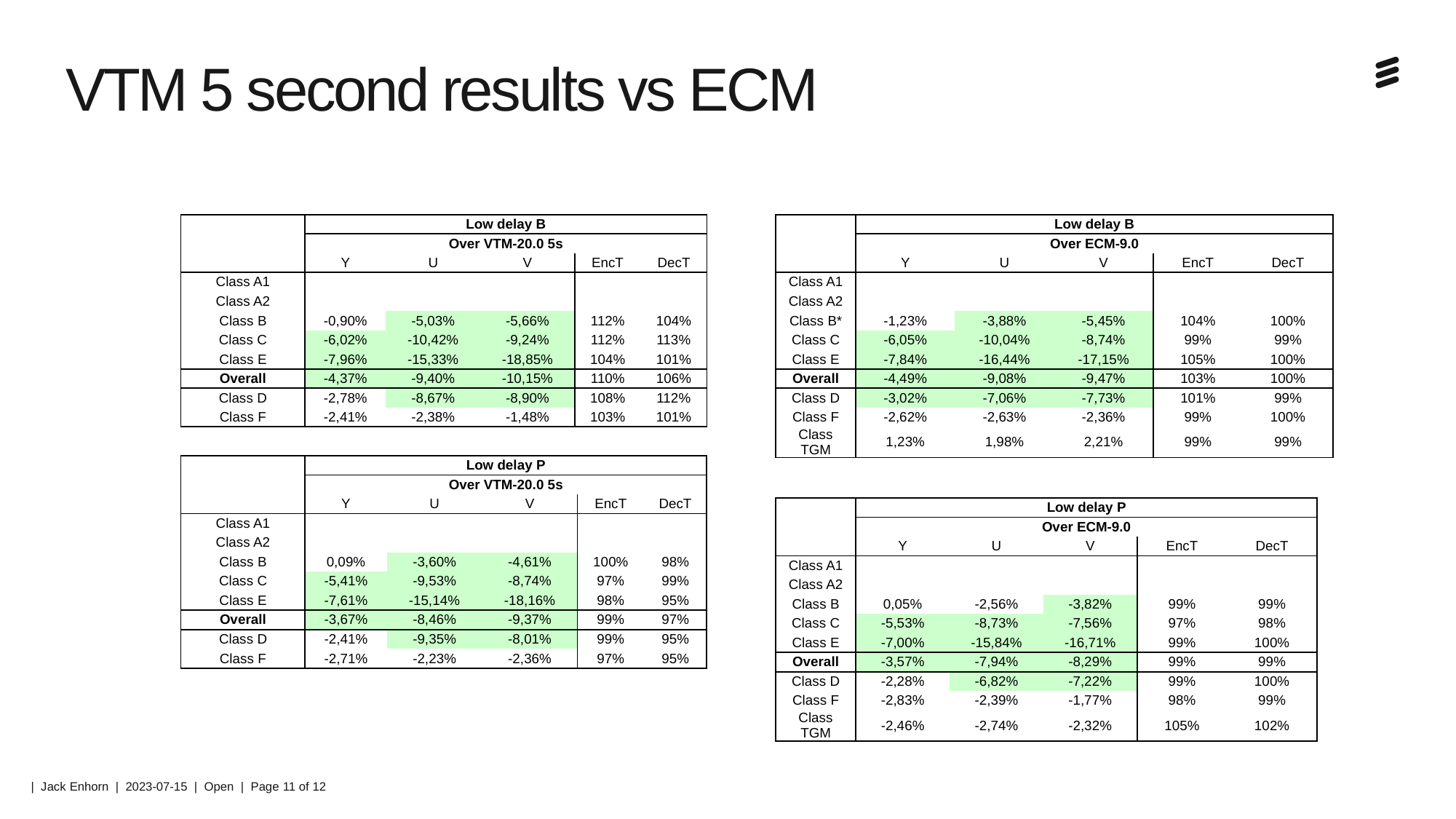

# VTM 5 second results vs ECM
|  | Low delay B |  |  |  |  |
| --- | --- | --- | --- | --- | --- |
|  | Over VTM-20.0 5s |  |  |  |  |
|  | Y | U | V | EncT | DecT |
| Class A1 |  |  |  |  |  |
| Class A2 |  |  |  |  |  |
| Class B | -0,90% | -5,03% | -5,66% | 112% | 104% |
| Class C | -6,02% | -10,42% | -9,24% | 112% | 113% |
| Class E | -7,96% | -15,33% | -18,85% | 104% | 101% |
| Overall | -4,37% | -9,40% | -10,15% | 110% | 106% |
| Class D | -2,78% | -8,67% | -8,90% | 108% | 112% |
| Class F | -2,41% | -2,38% | -1,48% | 103% | 101% |
|  | Low delay B |  |  |  |  |
| --- | --- | --- | --- | --- | --- |
|  | Over ECM-9.0 |  |  |  |  |
|  | Y | U | V | EncT | DecT |
| Class A1 |  |  |  |  |  |
| Class A2 |  |  |  |  |  |
| Class B\* | -1,23% | -3,88% | -5,45% | 104% | 100% |
| Class C | -6,05% | -10,04% | -8,74% | 99% | 99% |
| Class E | -7,84% | -16,44% | -17,15% | 105% | 100% |
| Overall | -4,49% | -9,08% | -9,47% | 103% | 100% |
| Class D | -3,02% | -7,06% | -7,73% | 101% | 99% |
| Class F | -2,62% | -2,63% | -2,36% | 99% | 100% |
| Class TGM | 1,23% | 1,98% | 2,21% | 99% | 99% |

|  | Low delay P |  |  |  |  |
| --- | --- | --- | --- | --- | --- |
|  | Over VTM-20.0 5s |  |  |  |  |
|  | Y | U | V | EncT | DecT |
| Class A1 |  |  |  |  |  |
| Class A2 |  |  |  |  |  |
| Class B | 0,09% | -3,60% | -4,61% | 100% | 98% |
| Class C | -5,41% | -9,53% | -8,74% | 97% | 99% |
| Class E | -7,61% | -15,14% | -18,16% | 98% | 95% |
| Overall | -3,67% | -8,46% | -9,37% | 99% | 97% |
| Class D | -2,41% | -9,35% | -8,01% | 99% | 95% |
| Class F | -2,71% | -2,23% | -2,36% | 97% | 95% |
|  | Low delay P |  |  |  |  |
| --- | --- | --- | --- | --- | --- |
|  | Over ECM-9.0 |  |  |  |  |
|  | Y | U | V | EncT | DecT |
| Class A1 |  |  |  |  |  |
| Class A2 |  |  |  |  |  |
| Class B | 0,05% | -2,56% | -3,82% | 99% | 99% |
| Class C | -5,53% | -8,73% | -7,56% | 97% | 98% |
| Class E | -7,00% | -15,84% | -16,71% | 99% | 100% |
| Overall | -3,57% | -7,94% | -8,29% | 99% | 99% |
| Class D | -2,28% | -6,82% | -7,22% | 99% | 100% |
| Class F | -2,83% | -2,39% | -1,77% | 98% | 99% |
| Class TGM | -2,46% | -2,74% | -2,32% | 105% | 102% |